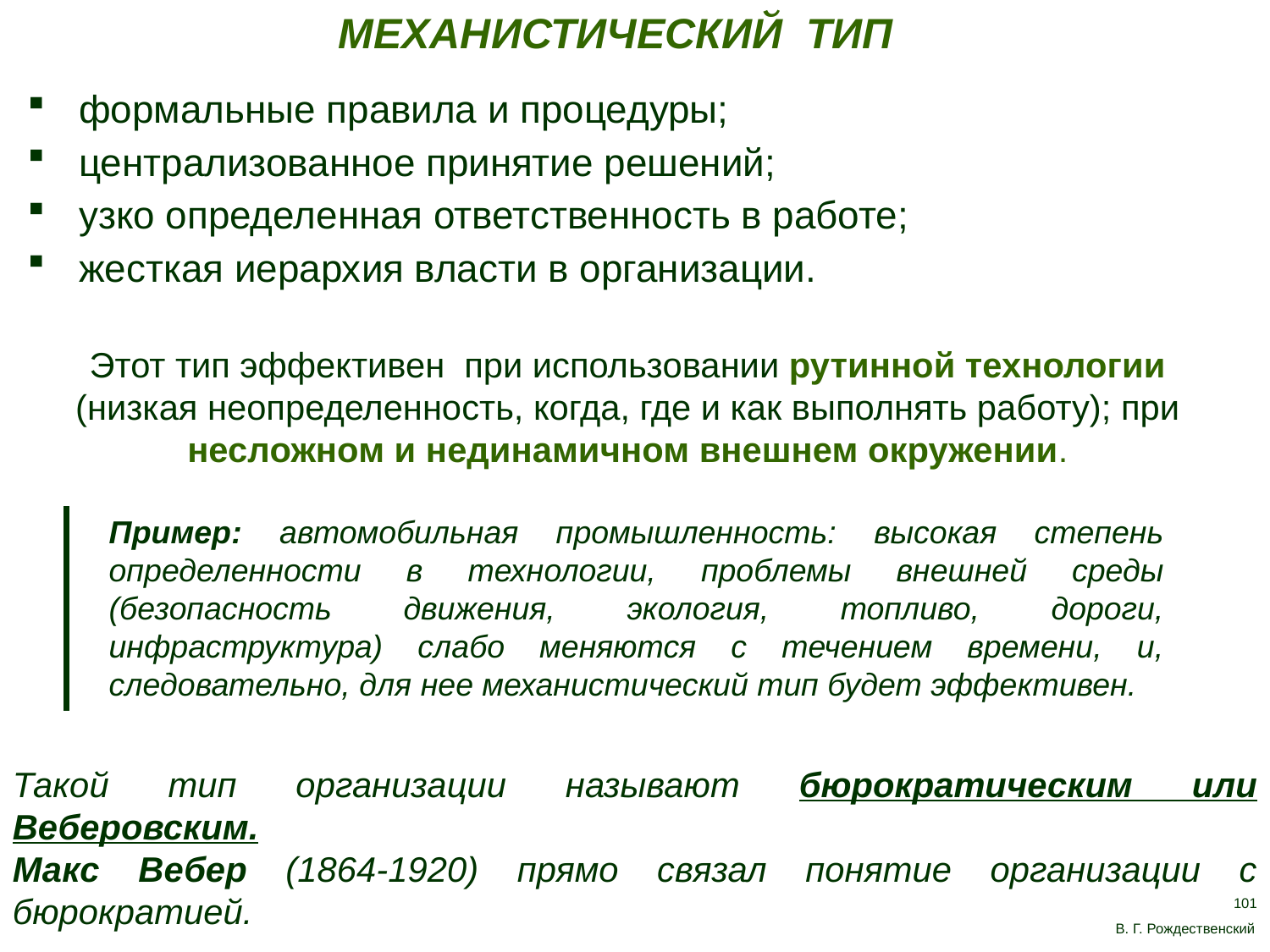

МЕХАНИСТИЧЕСКИЙ  ТИП

  формальные правила и процедуры;
  централизованное принятие решений;
  узко определенная ответственность в работе;
  жесткая иерархия власти в организации.

Этот тип эффективен  при использовании рутинной технологии (низкая неопределенность, когда, где и как выполнять работу); при несложном и нединамичном внешнем окружении.
Пример: автомобильная промышленность: высокая степень определенности в технологии, проблемы внешней среды (безопасность движения, экология, топливо, дороги, инфраструктура) слабо меняются с течением времени, и, следовательно, для нее механистический тип будет эффективен.
Такой тип организации называют бюрократическим или Веберовским.
Макс Вебер (1864-1920) прямо связал понятие организации с бюрократией.
101
В. Г. Рождественский